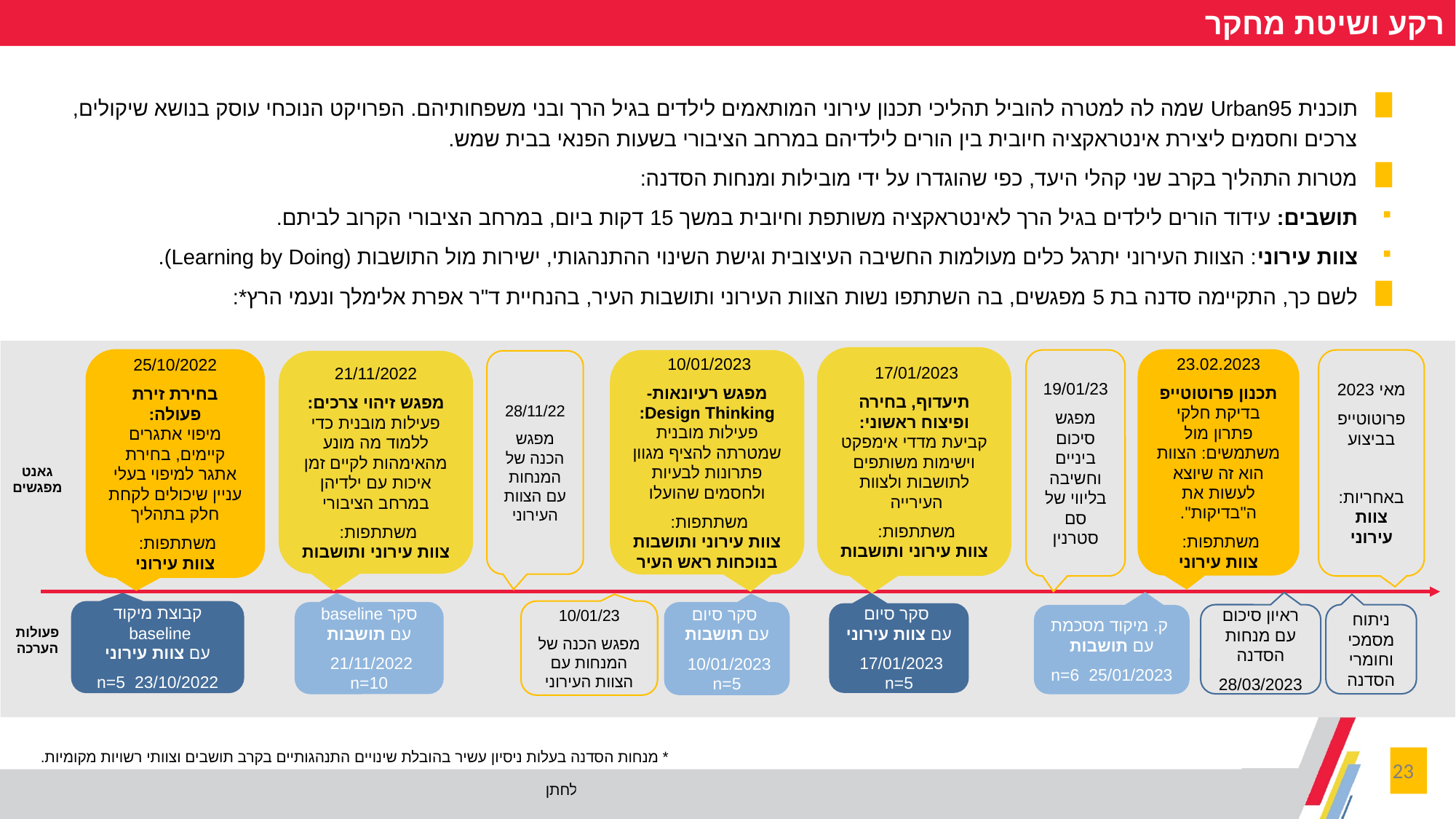

רקע ושיטת מחקר
תוכנית Urban95 שמה לה למטרה להוביל תהליכי תכנון עירוני המותאמים לילדים בגיל הרך ובני משפחותיהם. הפרויקט הנוכחי עוסק בנושא שיקולים, צרכים וחסמים ליצירת אינטראקציה חיובית בין הורים לילדיהם במרחב הציבורי בשעות הפנאי בבית שמש.
מטרות התהליך בקרב שני קהלי היעד, כפי שהוגדרו על ידי מובילות ומנחות הסדנה:
תושבים: עידוד הורים לילדים בגיל הרך לאינטראקציה משותפת וחיובית במשך 15 דקות ביום, במרחב הציבורי הקרוב לביתם.
צוות עירוני: הצוות העירוני יתרגל כלים מעולמות החשיבה העיצובית וגישת השינוי ההתנהגותי, ישירות מול התושבות (Learning by Doing).
לשם כך, התקיימה סדנה בת 5 מפגשים, בה השתתפו נשות הצוות העירוני ותושבות העיר, בהנחיית ד"ר אפרת אלימלך ונעמי הרץ*:

17/01/2023
תיעדוף, בחירה ופיצוח ראשוני:
קביעת מדדי אימפקט וישימות משותפים לתושבות ולצוות העירייה
משתתפות:
צוות עירוני ותושבות
25/10/2022
בחירת זירת פעולה:
מיפוי אתגרים קיימים, בחירת אתגר למיפוי בעלי עניין שיכולים לקחת חלק בתהליך
משתתפות:
צוות עירוני
23.02.2023
תכנון פרוטוטייפ
בדיקת חלקי פתרון מול משתמשים: הצוות הוא זה שיוצא לעשות את ה"בדיקות".
משתתפות:
צוות עירוני
10/01/2023
מפגש רעיונאות- Design Thinking:
פעילות מובנית שמטרתה להציף מגוון פתרונות לבעיות ולחסמים שהועלו
משתתפות:
צוות עירוני ותושבות
בנוכחות ראש העיר
19/01/23
מפגש סיכום ביניים וחשיבה בליווי של סם סטרנין
מאי 2023
פרוטוטייפ בביצוע

באחריות: צוות עירוני
21/11/2022
מפגש זיהוי צרכים:
פעילות מובנית כדי ללמוד מה מונע מהאימהות לקיים זמן איכות עם ילדיהן במרחב הציבורי
משתתפות:
צוות עירוני ותושבות
28/11/22
מפגש הכנה של המנחות עם הצוות העירוני
גאנט מפגשים
קבוצת מיקוד baseline
עם צוות עירוני
23/10/2022  n=5
10/01/23
מפגש הכנה של המנחות עם הצוות העירוני
 סקר baseline
עם תושבות
21/11/2022  n=10
 סקר סיום
עם תושבות
10/01/2023  n=5
 סקר סיום
עם צוות עירוני
17/01/2023  n=5
ניתוח מסמכי וחומרי הסדנה
ראיון סיכום עם מנחות הסדנה
28/03/2023
 ק. מיקוד מסכמת
עם תושבות
25/01/2023  n=6
פעולות הערכה
* מנחות הסדנה בעלות ניסיון עשיר בהובלת שינויים התנהגותיים בקרב תושבים וצוותי רשויות מקומיות.
23